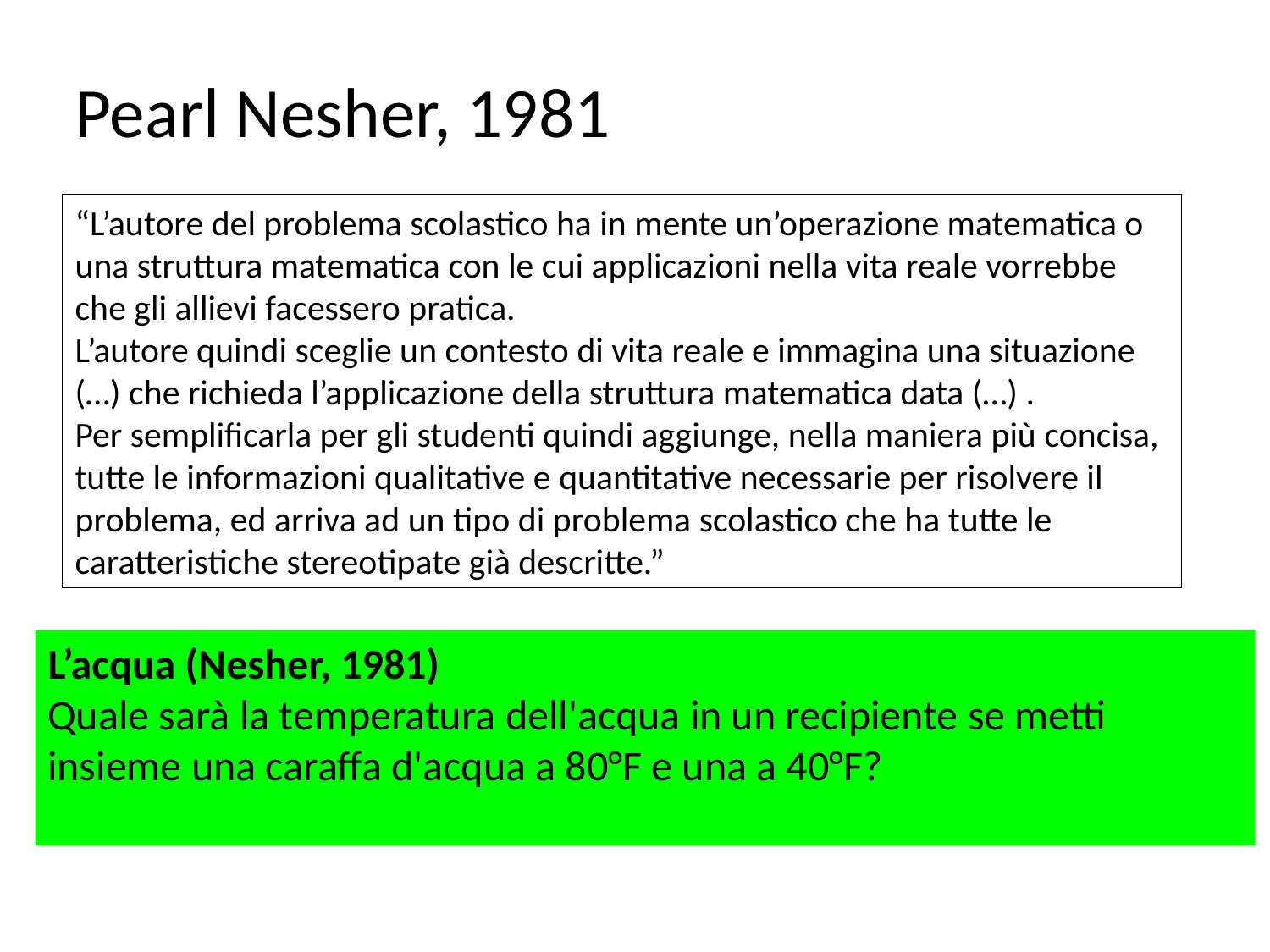

Pearl Nesher, 1981
“L’autore del problema scolastico ha in mente un’operazione matematica o una struttura matematica con le cui applicazioni nella vita reale vorrebbe che gli allievi facessero pratica.
L’autore quindi sceglie un contesto di vita reale e immagina una situazione (…) che richieda l’applicazione della struttura matematica data (…) .
Per semplificarla per gli studenti quindi aggiunge, nella maniera più concisa, tutte le informazioni qualitative e quantitative necessarie per risolvere il problema, ed arriva ad un tipo di problema scolastico che ha tutte le caratteristiche stereotipate già descritte.”
L’acqua (Nesher, 1981)
Quale sarà la temperatura dell'acqua in un recipiente se metti insieme una caraffa d'acqua a 80°F e una a 40°F?